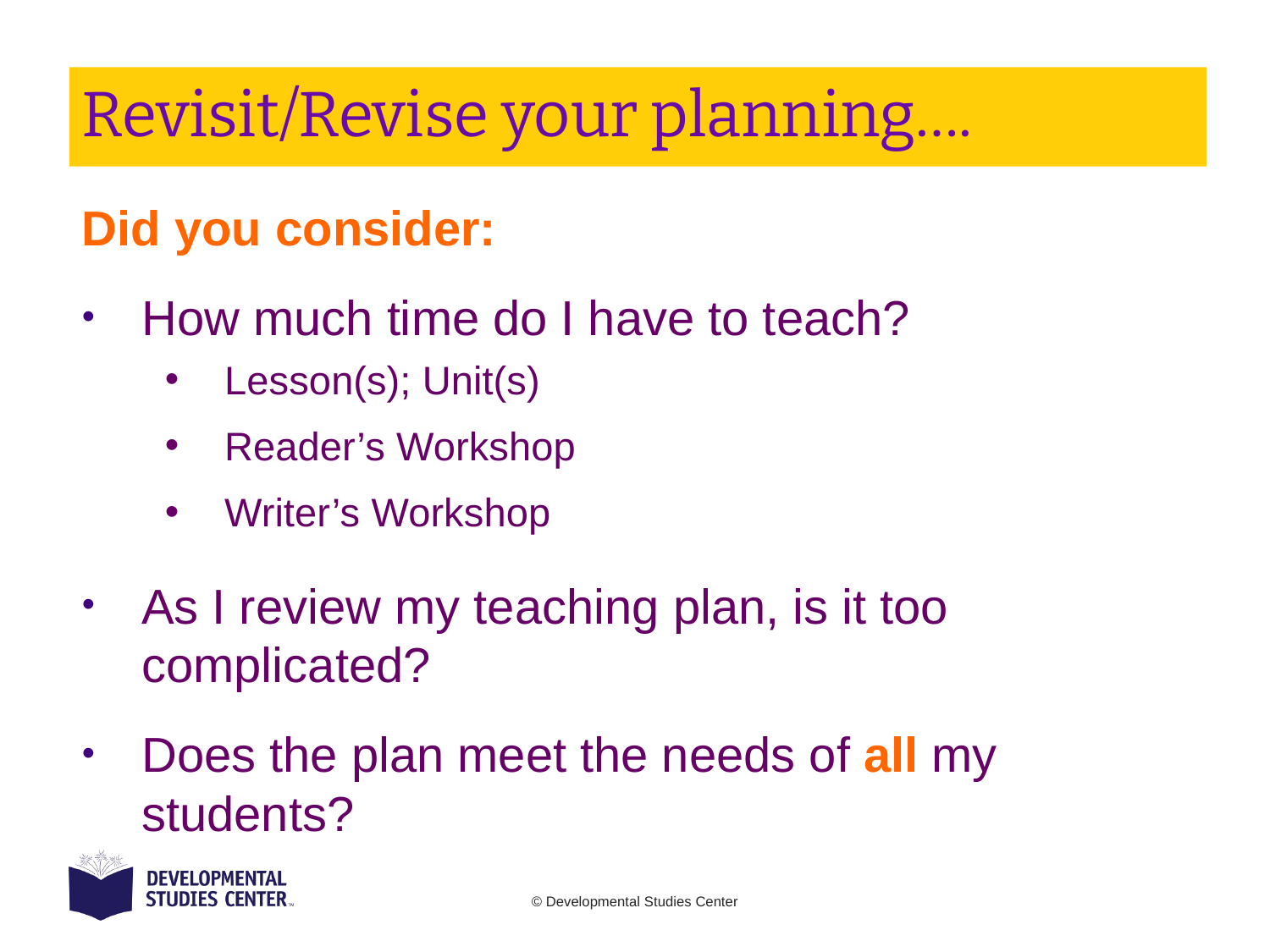

# Revisit/Revise your planning….
Did you consider:
How much time do I have to teach?
Lesson(s); Unit(s)
Reader’s Workshop
Writer’s Workshop
As I review my teaching plan, is it too complicated?
Does the plan meet the needs of all my students?